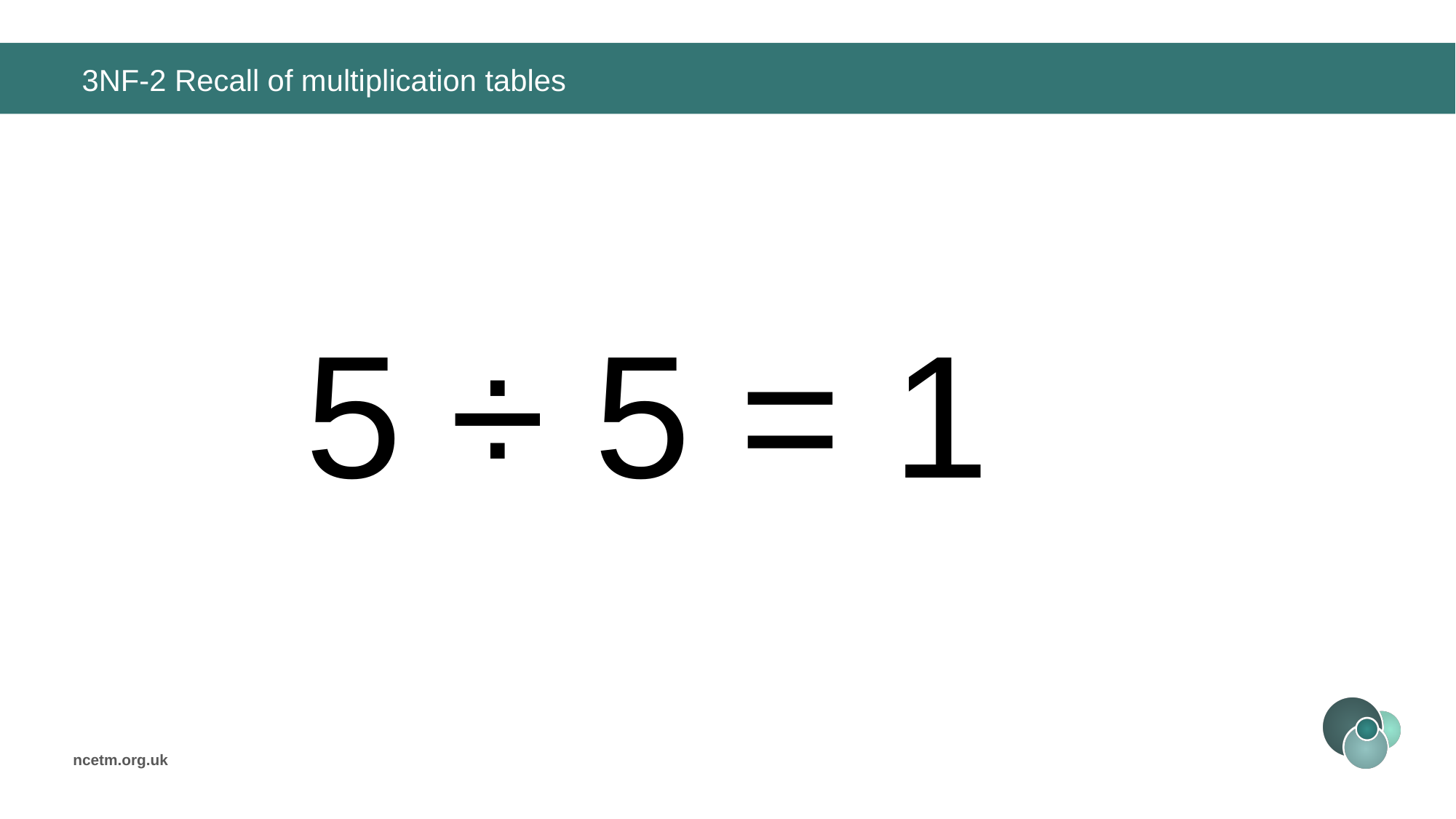

# 3NF-2 Recall of multiplication tables
5 ÷ 5 =
1